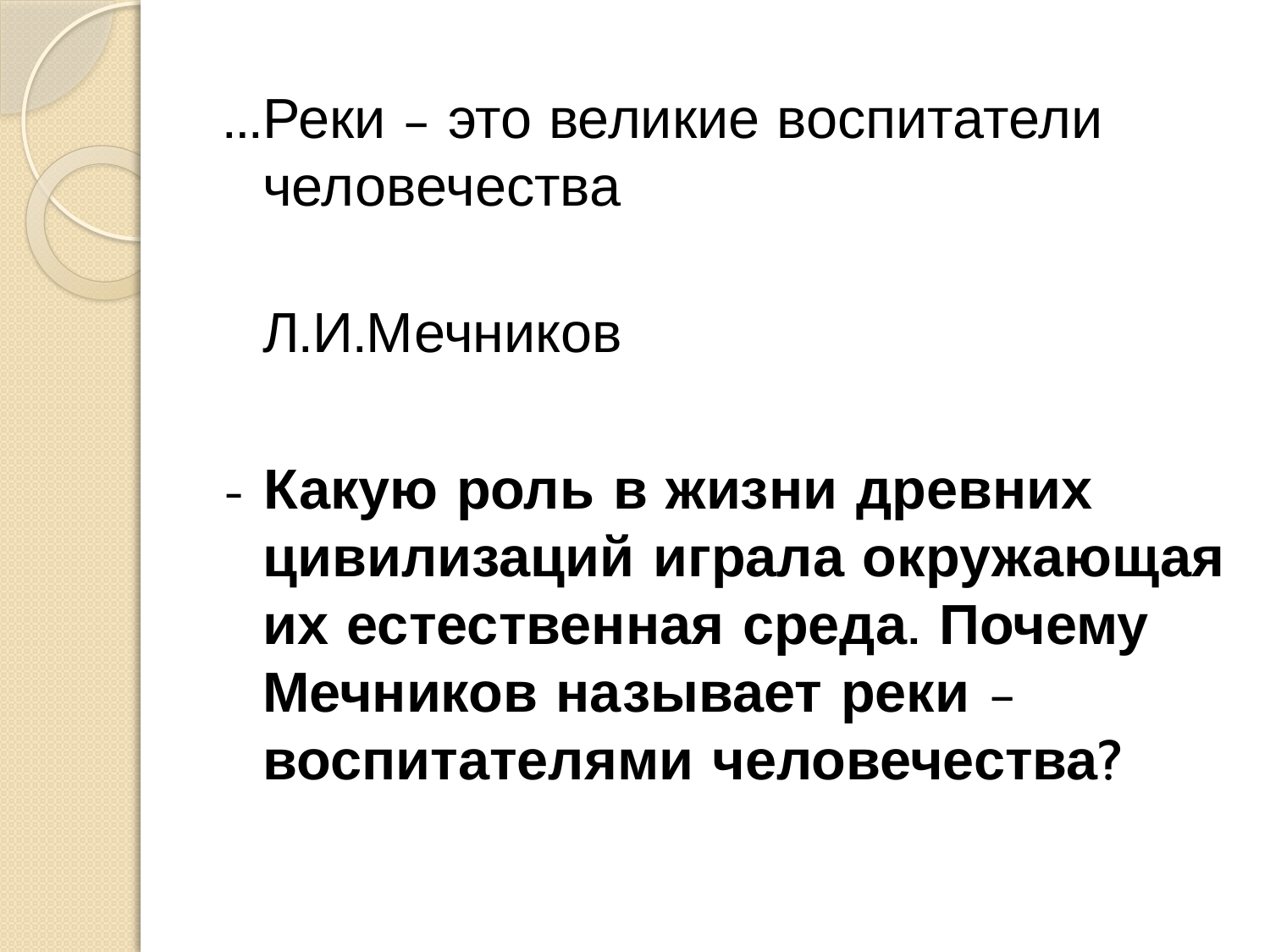

…Реки – это великие воспитатели человечества
                                                 Л.И.Мечников

- Какую роль в жизни древних цивилизаций играла окружающая их естественная среда. Почему Мечников называет реки – воспитателями человечества?